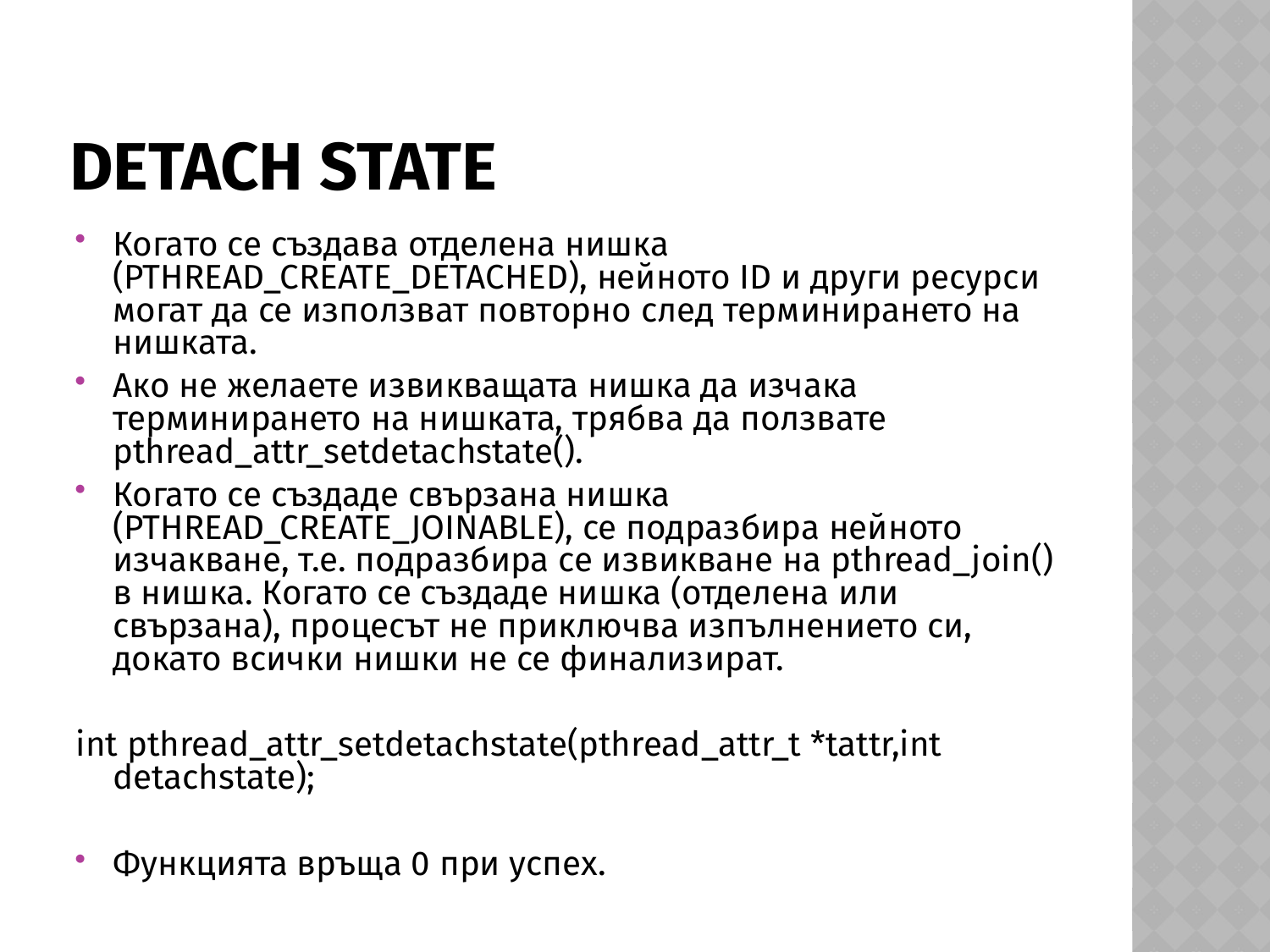

# Detach State
Когато се създава отделена нишка (PTHREAD_CREATE_DETACHED), нейното ID и други ресурси могат да се използват повторно след терминирането на нишката.
Ако не желаете извикващата нишка да изчака терминирането на нишката, трябва да ползвате pthread_attr_setdetachstate().
Когато се създаде свързана нишка (PTHREAD_CREATE_JOINABLE), се подразбира нейното изчакване, т.е. подразбира се извикване на pthread_join() в нишка. Когато се създаде нишка (отделена или свързана), процесът не приключва изпълнението си, докато всички нишки не се финализират.

int pthread_attr_setdetachstate(pthread_attr_t *tattr,int detachstate);

Функцията връща 0 при успех.